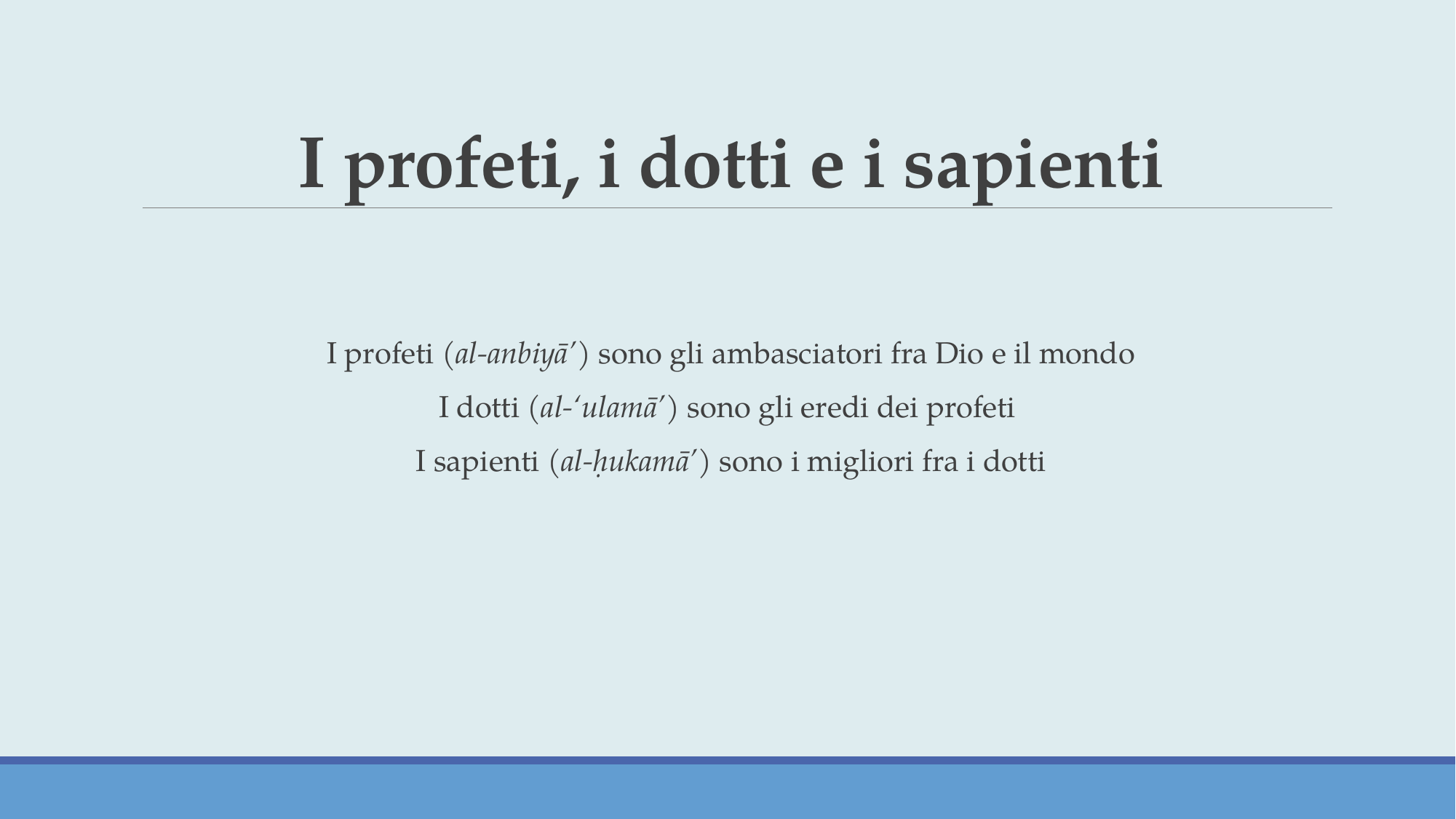

# I profeti, i dotti e i sapienti

I profeti (al-anbiyā’) sono gli ambasciatori fra Dio e il mondo
I dotti (al-‘ulamā’) sono gli eredi dei profeti
I sapienti (al-ḥukamā’) sono i migliori fra i dotti